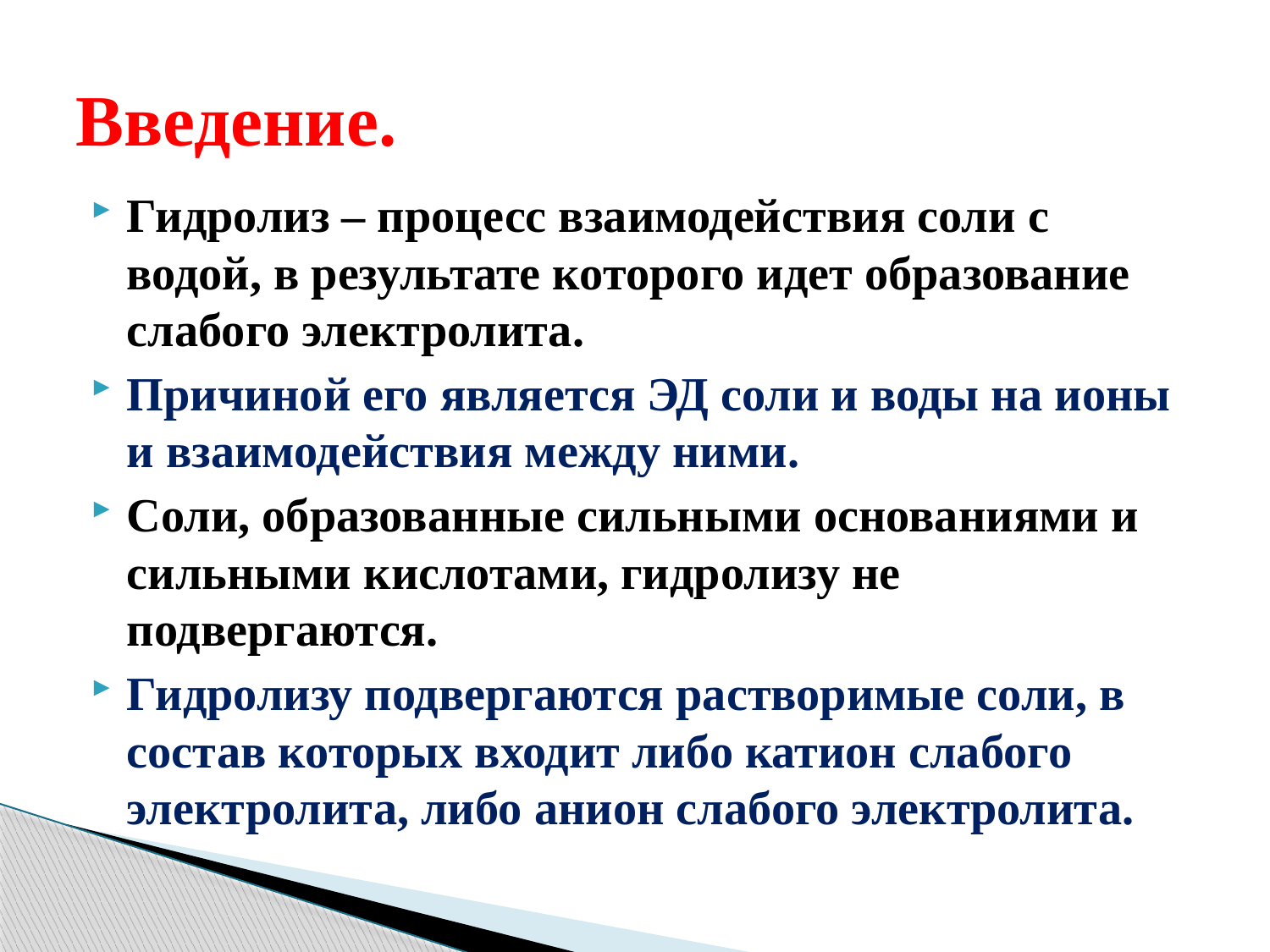

# Введение.
Гидролиз – процесс взаимодействия соли с водой, в результате которого идет образование слабого электролита.
Причиной его является ЭД соли и воды на ионы и взаимодействия между ними.
Соли, образованные сильными основаниями и сильными кислотами, гидролизу не подвергаются.
Гидролизу подвергаются растворимые соли, в состав которых входит либо катион слабого электролита, либо анион слабого электролита.